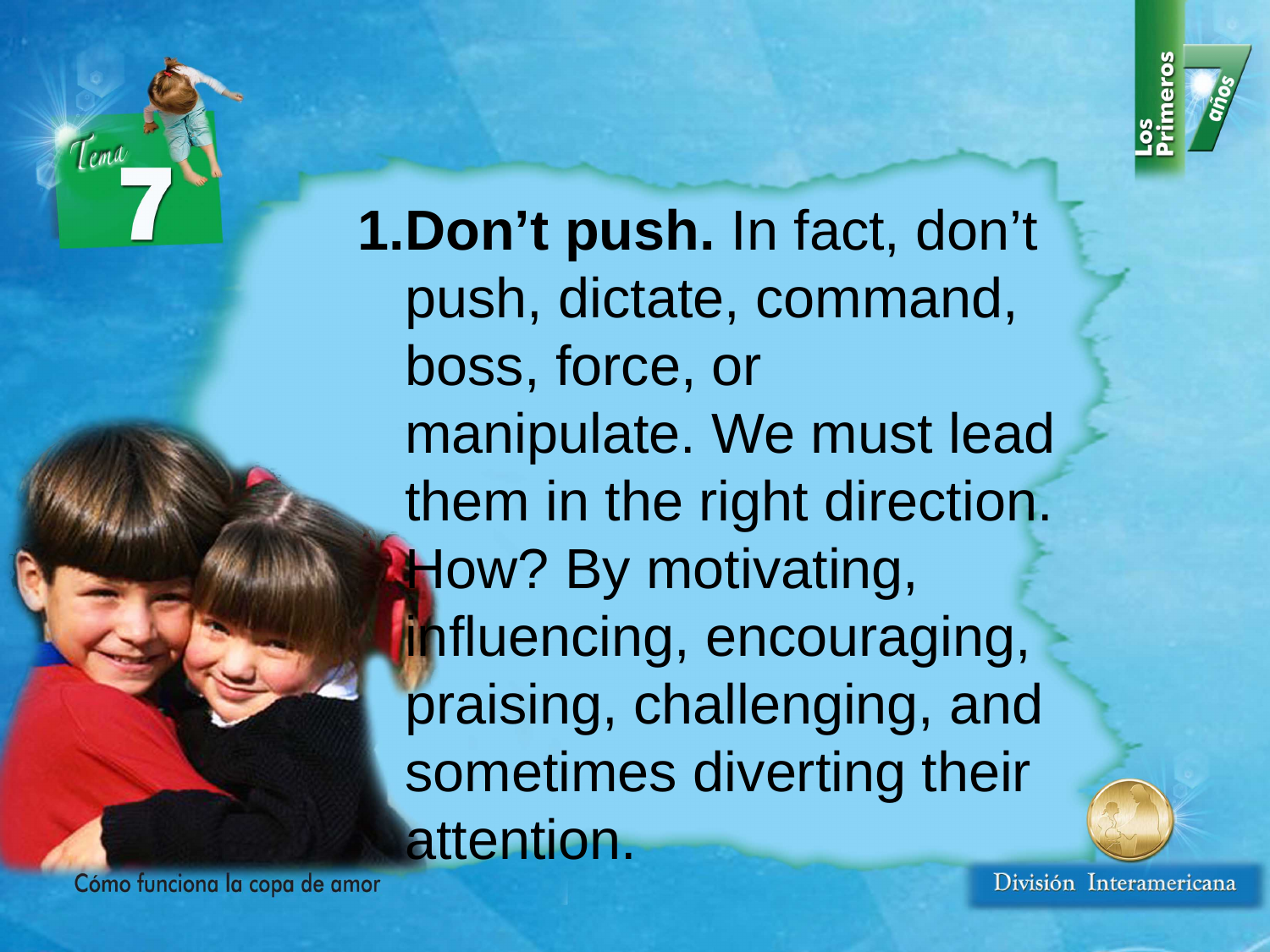

Don’t push. In fact, don’t push, dictate, command, boss, force, or manipulate. We must lead them in the right direction.
	How? By motivating, influencing, encouraging, praising, challenging, and sometimes diverting their attention.